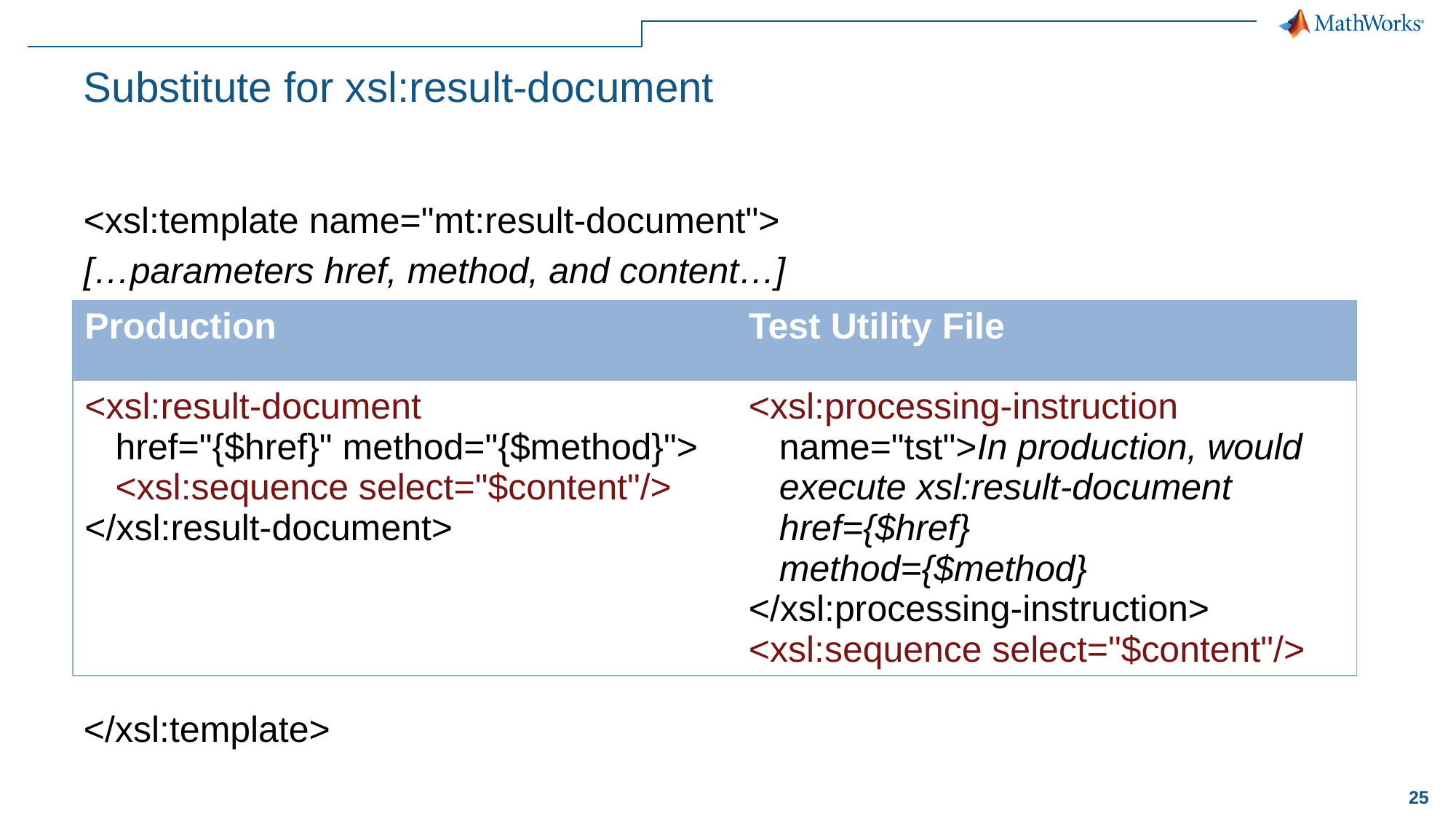

# Substitute for xsl:result-document
<xsl:template name="mt:result-document">
[…parameters href, method, and content…]

</xsl:template>
| Production | Test Utility File |
| --- | --- |
| <xsl:result-document href="{$href}" method="{$method}"> <xsl:sequence select="$content"/> </xsl:result-document> | <xsl:processing-instruction name="tst">In production, would execute xsl:result-document href={$href} method={$method} </xsl:processing-instruction> <xsl:sequence select="$content"/> |